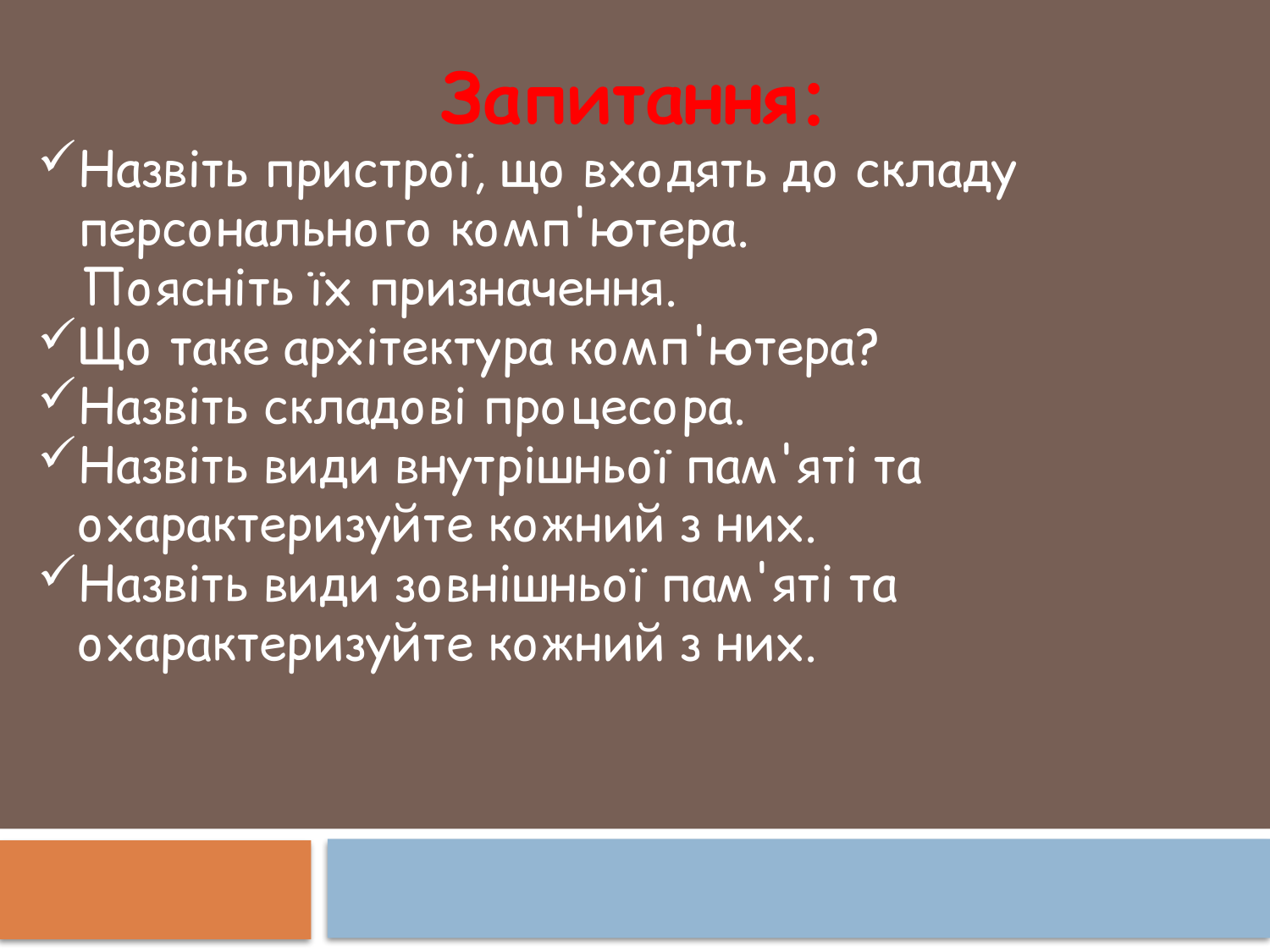

Запитання:
Назвіть пристрої, що входять до складу персонального комп'ютера.
   Поясніть їх призначення.
Що таке архітектура комп'ютера?
Назвіть складові процесора.
Назвіть види внутрішньої пам'яті та охарактеризуйте кожний з них.
Назвіть види зовнішньої пам'яті та охарактеризуйте кожний з них.